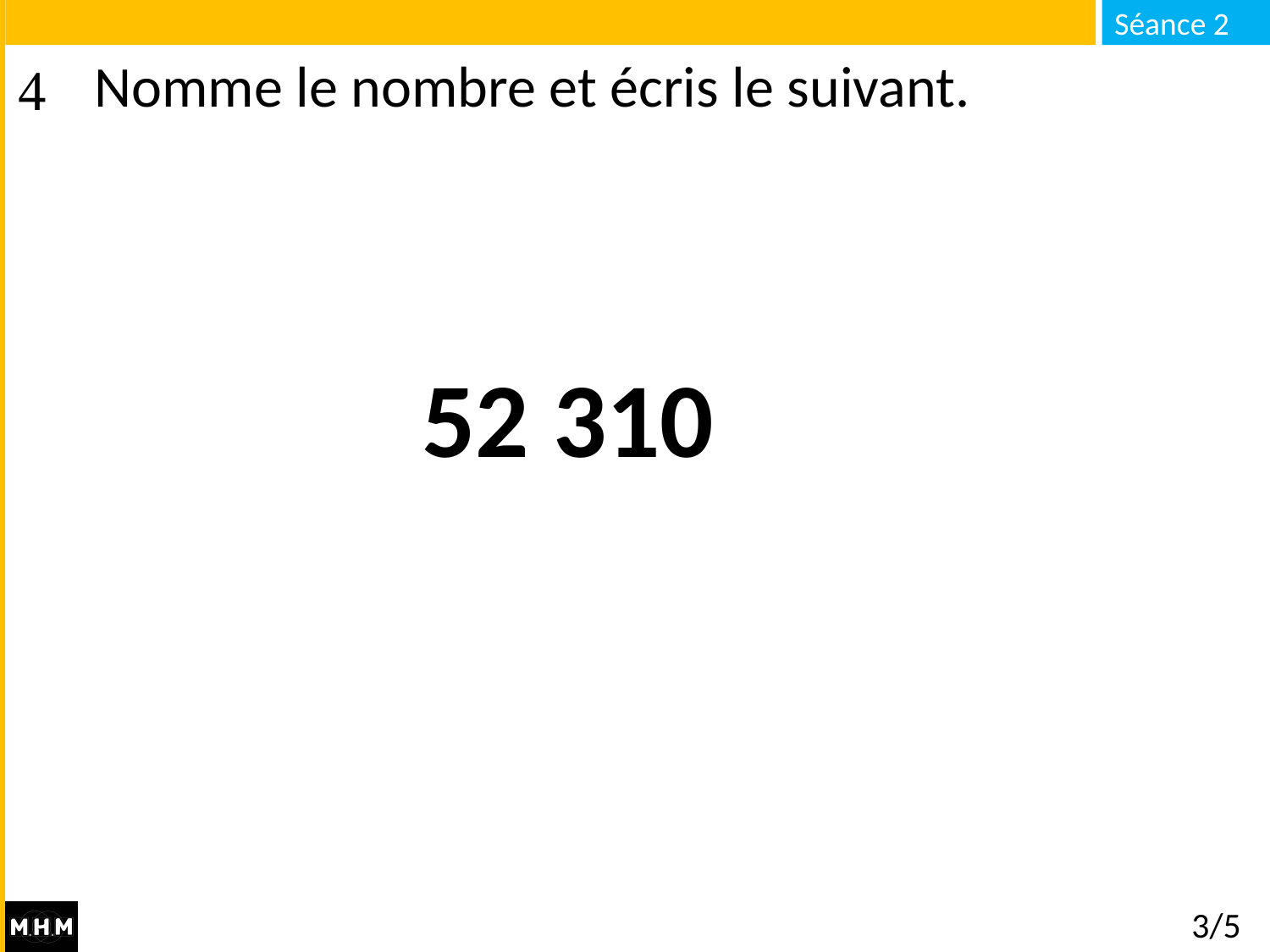

# Nomme le nombre et écris le suivant.
52 310
3/5